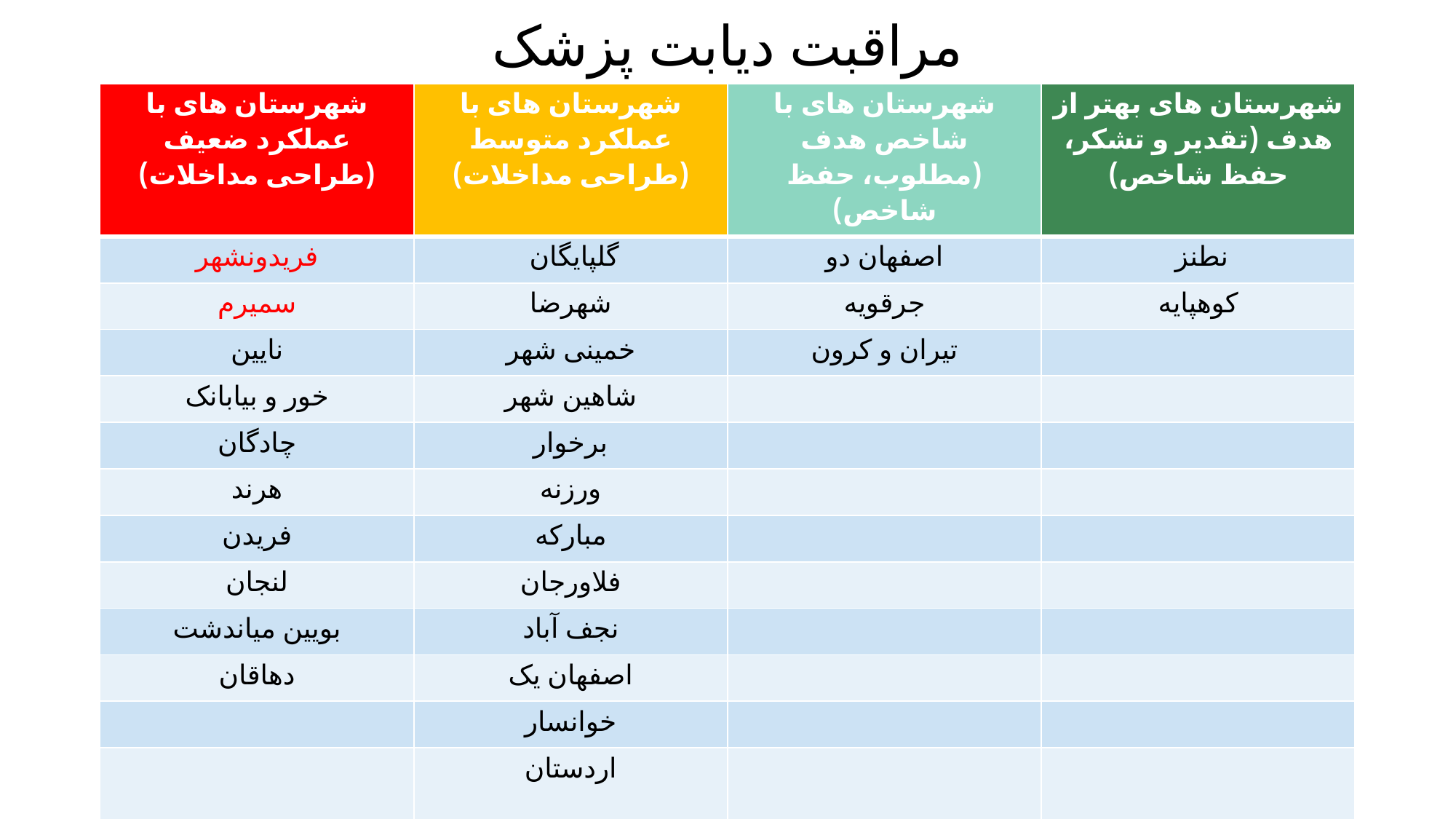

# مراقبت دیابت پزشک
| شهرستان های با عملکرد ضعیف (طراحی مداخلات) | شهرستان های با عملکرد متوسط (طراحی مداخلات) | شهرستان های با شاخص هدف (مطلوب، حفظ شاخص) | شهرستان های بهتر از هدف (تقدیر و تشکر، حفظ شاخص) |
| --- | --- | --- | --- |
| فریدونشهر | گلپایگان | اصفهان دو | نطنز |
| سمیرم | شهرضا | جرقویه | کوهپایه |
| نایین | خمینی شهر | تیران و کرون |  |
| خور و بیابانک | شاهین شهر |  |  |
| چادگان | برخوار |  |  |
| هرند | ورزنه |  |  |
| فریدن | مبارکه |  |  |
| لنجان | فلاورجان |  |  |
| بویین میاندشت | نجف آباد |  |  |
| دهاقان | اصفهان یک |  |  |
|  | خوانسار |  |  |
|  | اردستان |  |  |